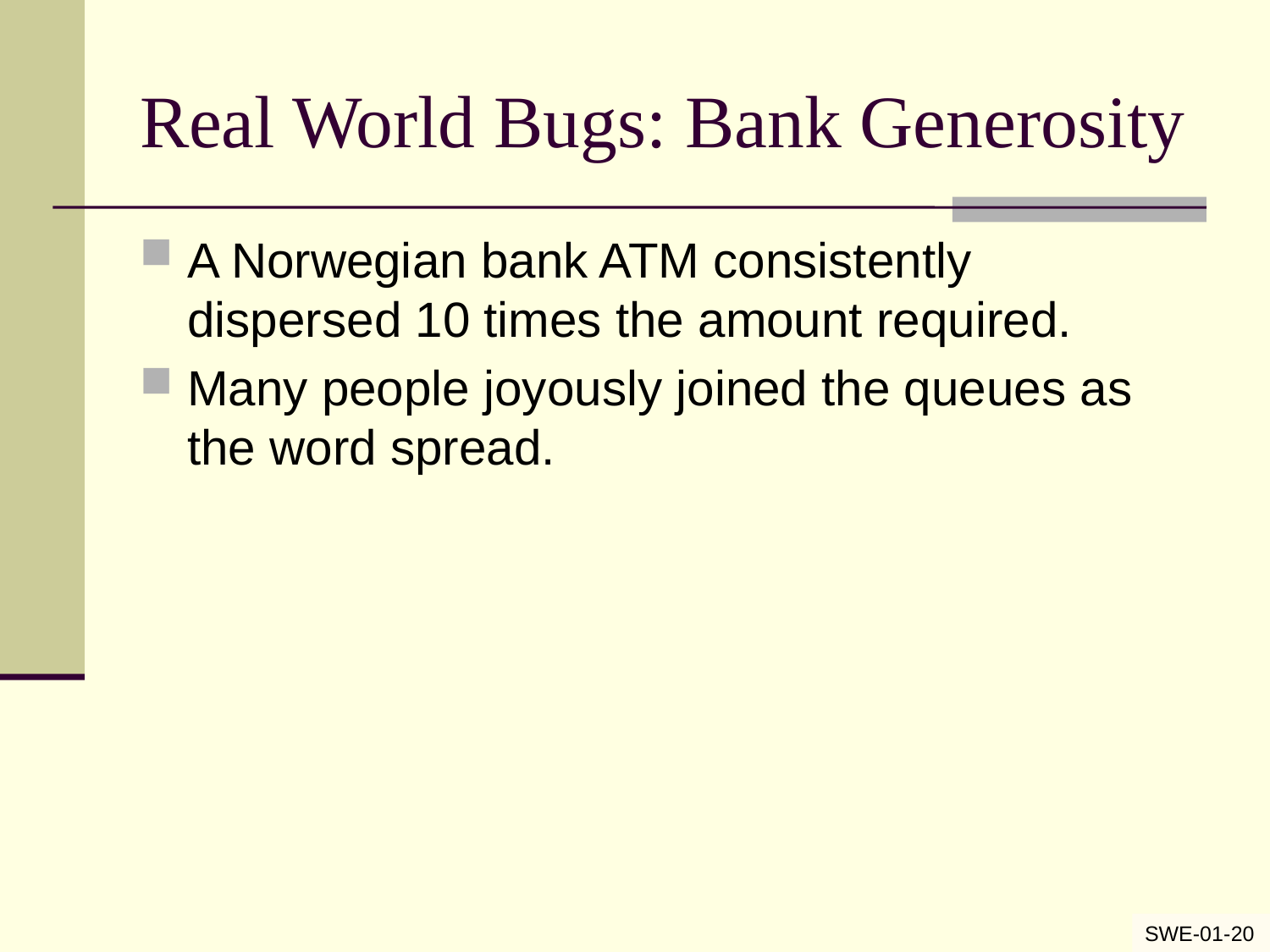

# Real World Bugs: Bank Generosity
A Norwegian bank ATM consistently dispersed 10 times the amount required.
Many people joyously joined the queues as the word spread.